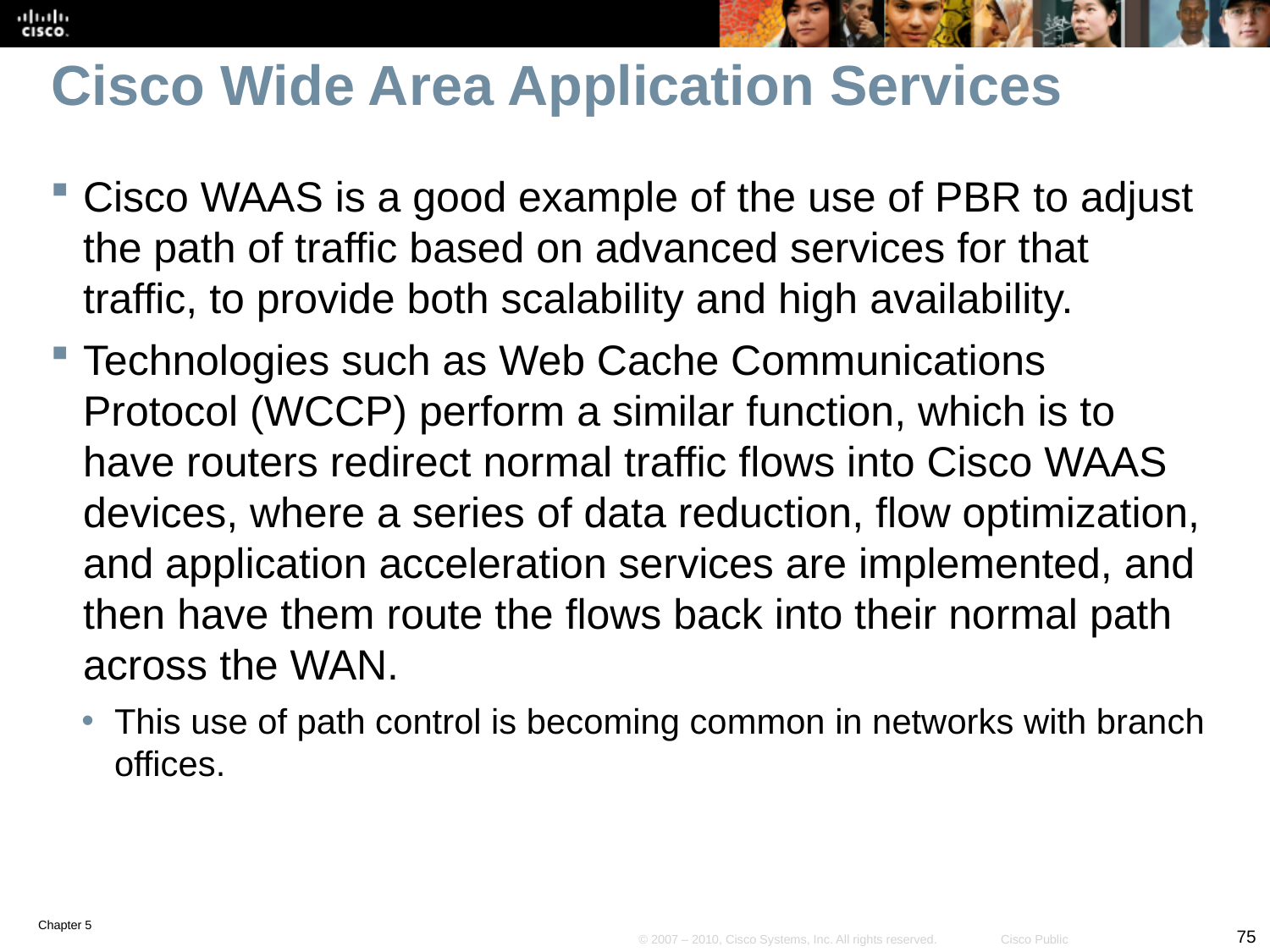

# Cisco Wide Area Application Services
Cisco WAAS is a good example of the use of PBR to adjust the path of traffic based on advanced services for that traffic, to provide both scalability and high availability.
Technologies such as Web Cache Communications Protocol (WCCP) perform a similar function, which is to have routers redirect normal traffic flows into Cisco WAAS devices, where a series of data reduction, flow optimization, and application acceleration services are implemented, and then have them route the flows back into their normal path across the WAN.
This use of path control is becoming common in networks with branch offices.